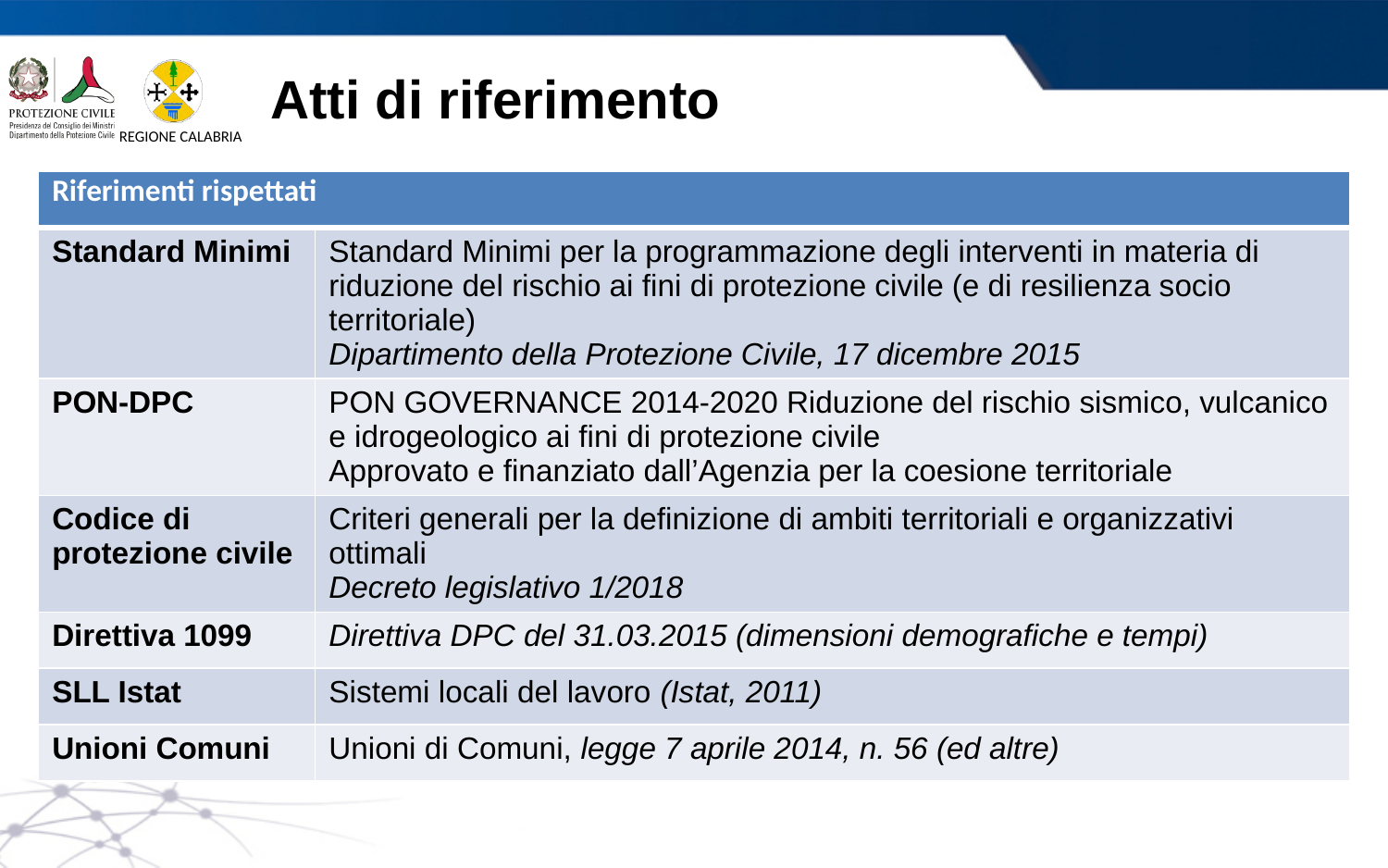

# Atti di riferimento
| Riferimenti rispettati |  |
| --- | --- |
| Standard Minimi | Standard Minimi per la programmazione degli interventi in materia di riduzione del rischio ai fini di protezione civile (e di resilienza socio territoriale) Dipartimento della Protezione Civile, 17 dicembre 2015 |
| PON-DPC | PON GOVERNANCE 2014-2020 Riduzione del rischio sismico, vulcanico e idrogeologico ai fini di protezione civile Approvato e finanziato dall’Agenzia per la coesione territoriale |
| Codice di protezione civile | Criteri generali per la definizione di ambiti territoriali e organizzativi ottimali Decreto legislativo 1/2018 |
| Direttiva 1099 | Direttiva DPC del 31.03.2015 (dimensioni demografiche e tempi) |
| SLL Istat | Sistemi locali del lavoro (Istat, 2011) |
| Unioni Comuni | Unioni di Comuni, legge 7 aprile 2014, n. 56 (ed altre) |